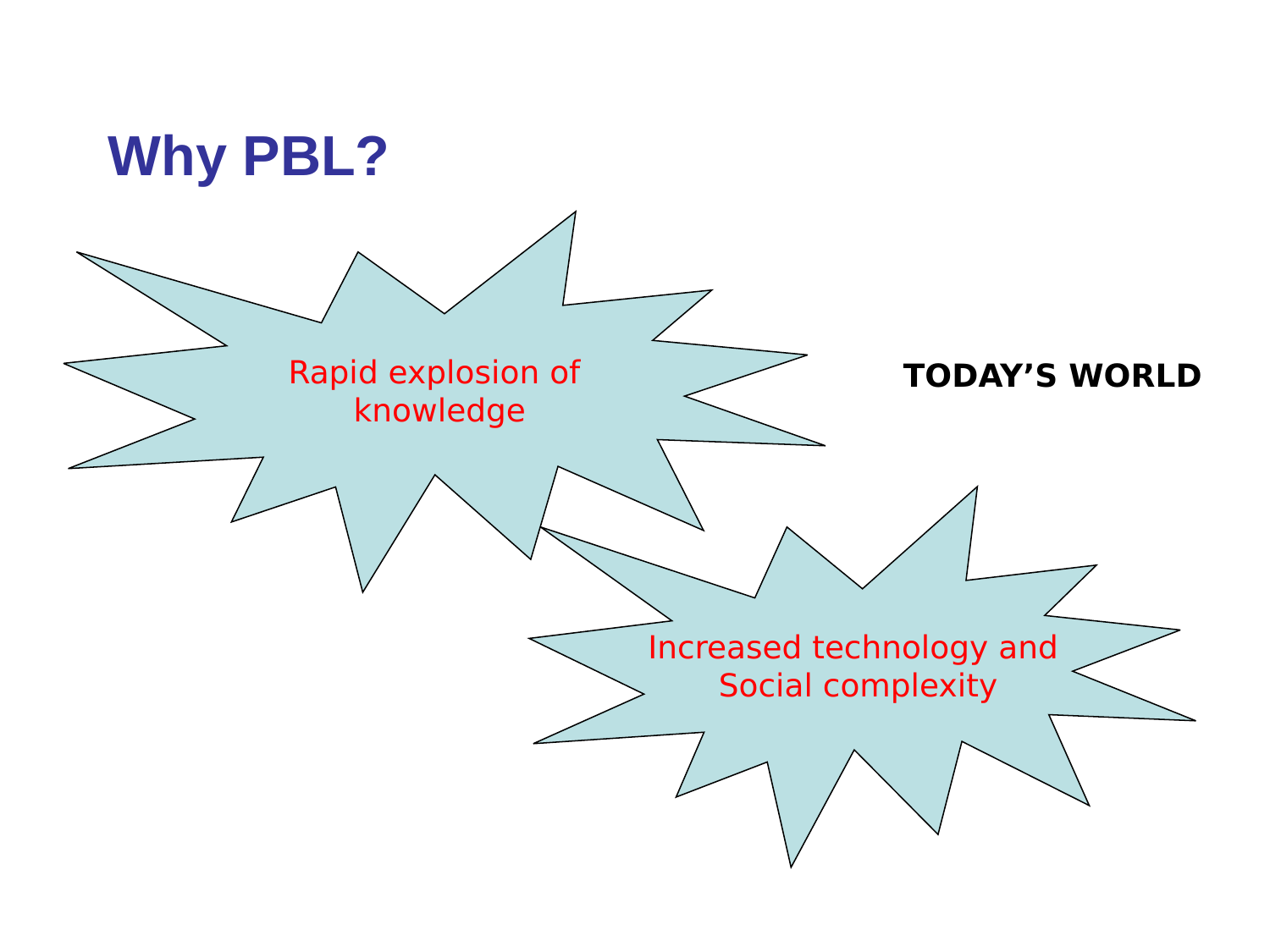

# Why PBL?
Rapid explosion of
knowledge
TODAY’S WORLD
Increased technology and
Social complexity